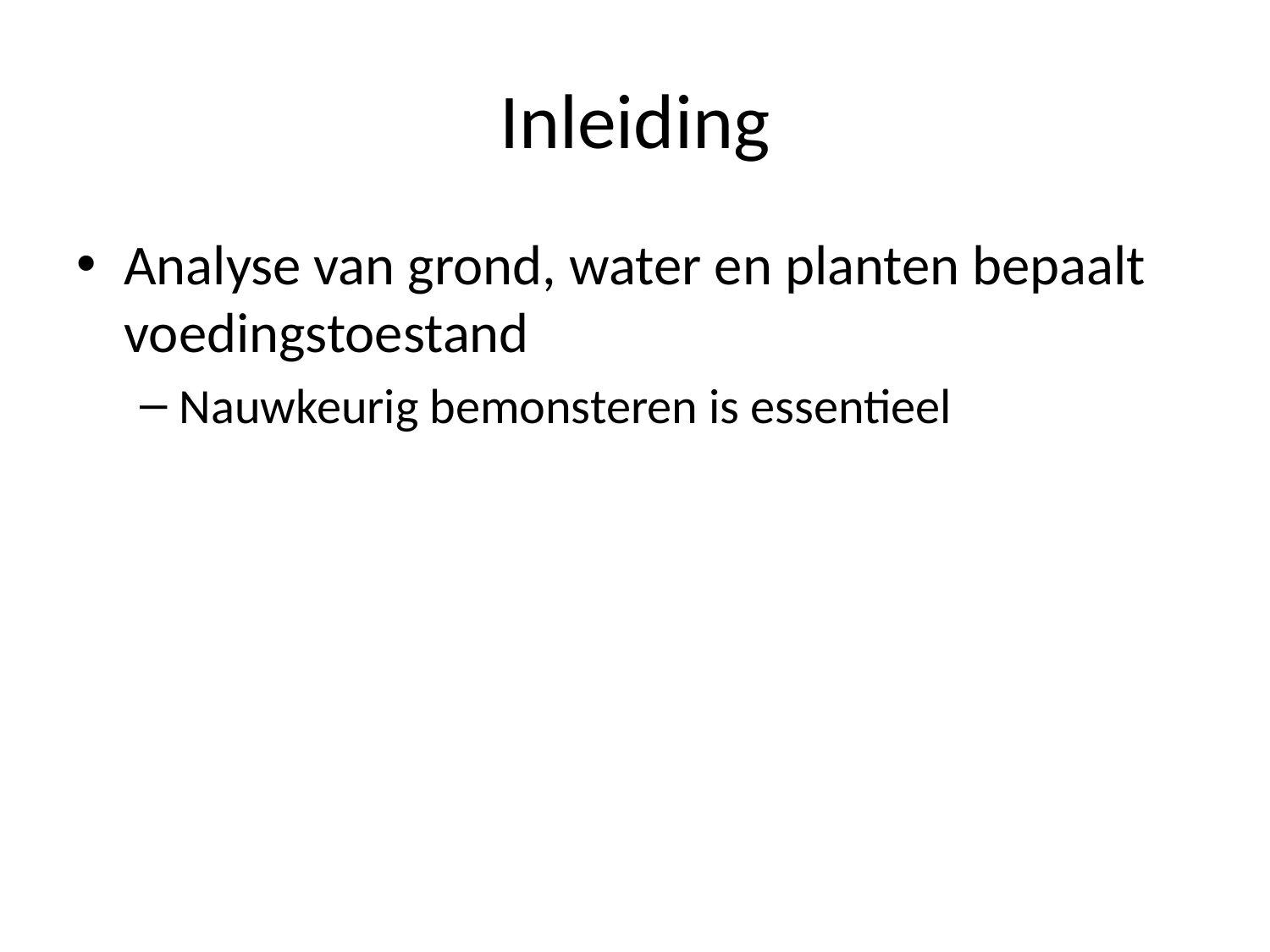

# Inleiding
Analyse van grond, water en planten bepaalt voedingstoestand
Nauwkeurig bemonsteren is essentieel